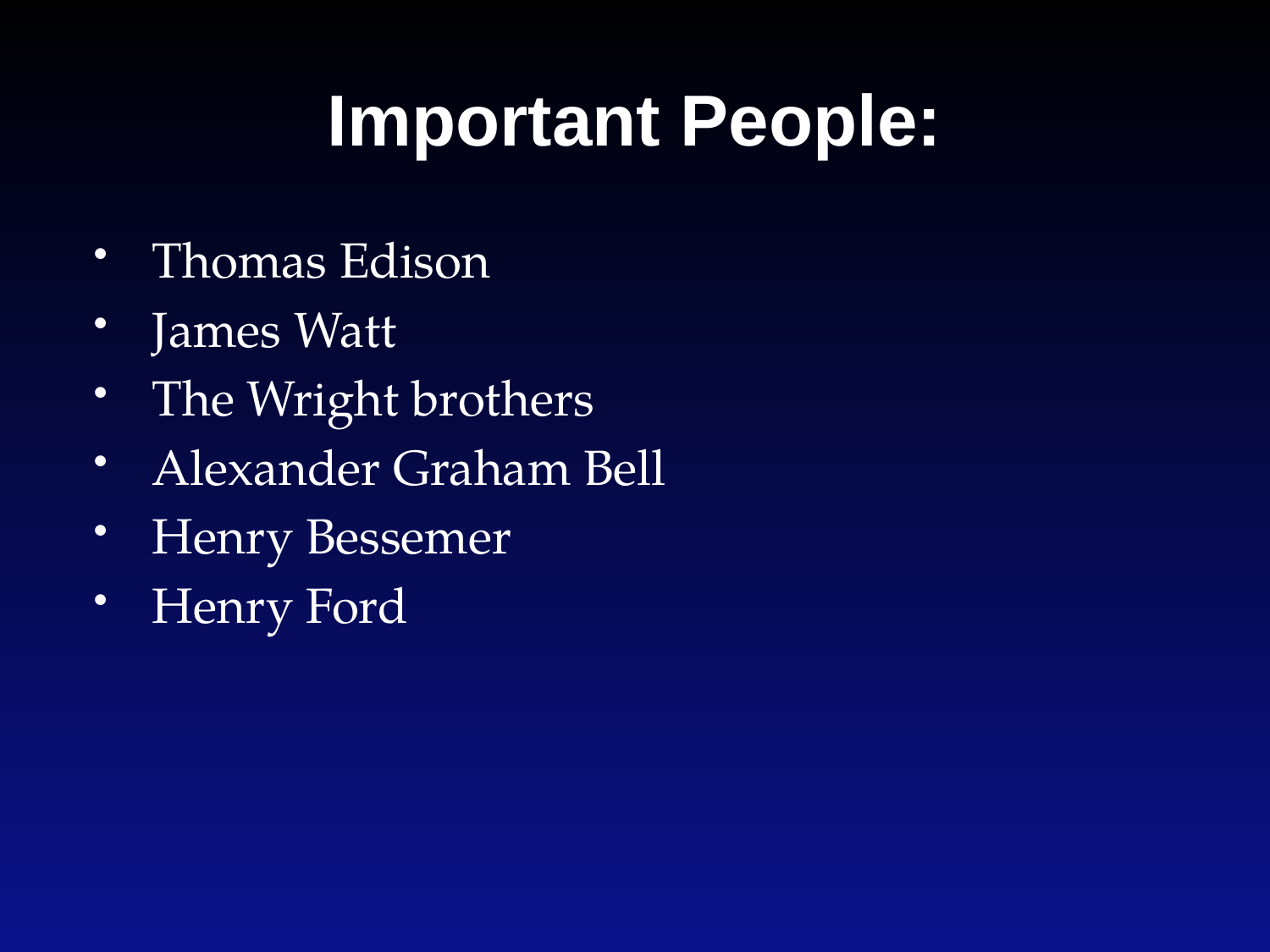

# Important People:
Thomas Edison
James Watt
The Wright brothers
Alexander Graham Bell
Henry Bessemer
Henry Ford